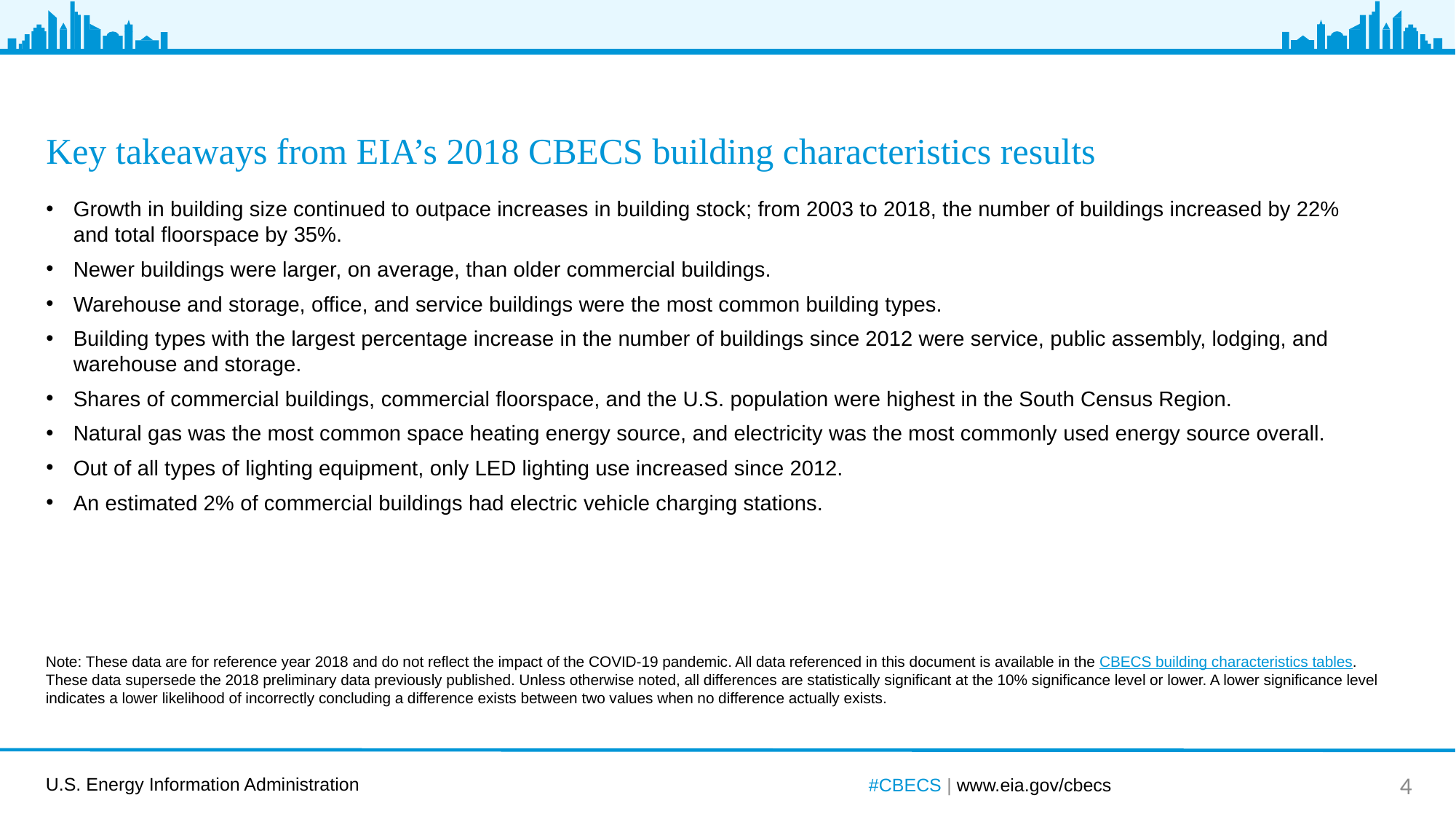

# Key takeaways from EIA’s 2018 CBECS building characteristics results
Growth in building size continued to outpace increases in building stock; from 2003 to 2018, the number of buildings increased by 22% and total floorspace by 35%.
Newer buildings were larger, on average, than older commercial buildings.
Warehouse and storage, office, and service buildings were the most common building types.
Building types with the largest percentage increase in the number of buildings since 2012 were service, public assembly, lodging, and warehouse and storage.
Shares of commercial buildings, commercial floorspace, and the U.S. population were highest in the South Census Region.
Natural gas was the most common space heating energy source, and electricity was the most commonly used energy source overall.
Out of all types of lighting equipment, only LED lighting use increased since 2012.
An estimated 2% of commercial buildings had electric vehicle charging stations.

Note: These data are for reference year 2018 and do not reflect the impact of the COVID-19 pandemic. All data referenced in this document is available in the CBECS building characteristics tables. These data supersede the 2018 preliminary data previously published. Unless otherwise noted, all differences are statistically significant at the 10% significance level or lower. A lower significance level indicates a lower likelihood of incorrectly concluding a difference exists between two values when no difference actually exists.
#CBECS | www.eia.gov/cbecs
4